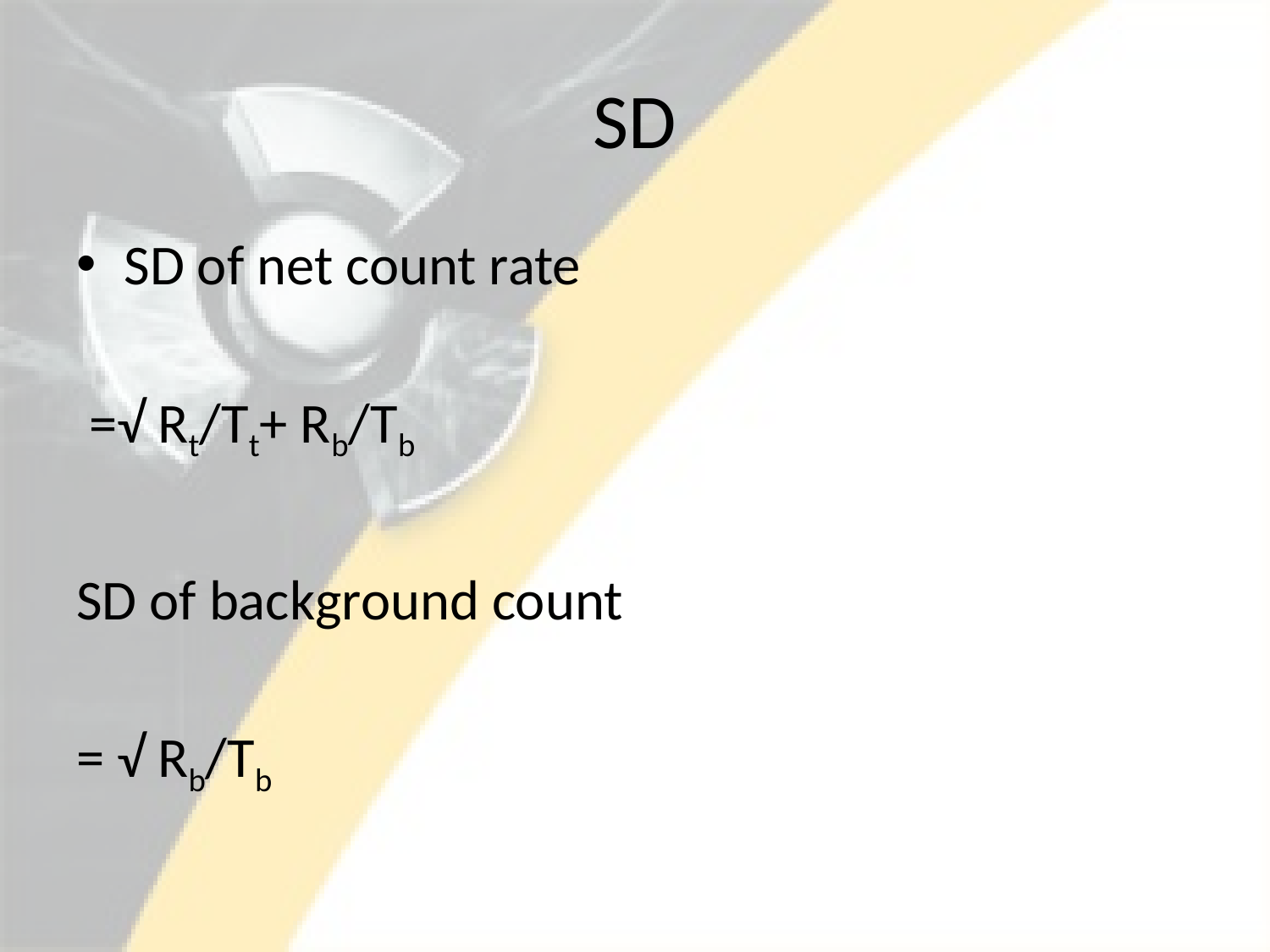

# SD
SD of net count rate

 =√ Rt/Tt+ Rb/Tb

SD of background count

= √ Rb/Tb